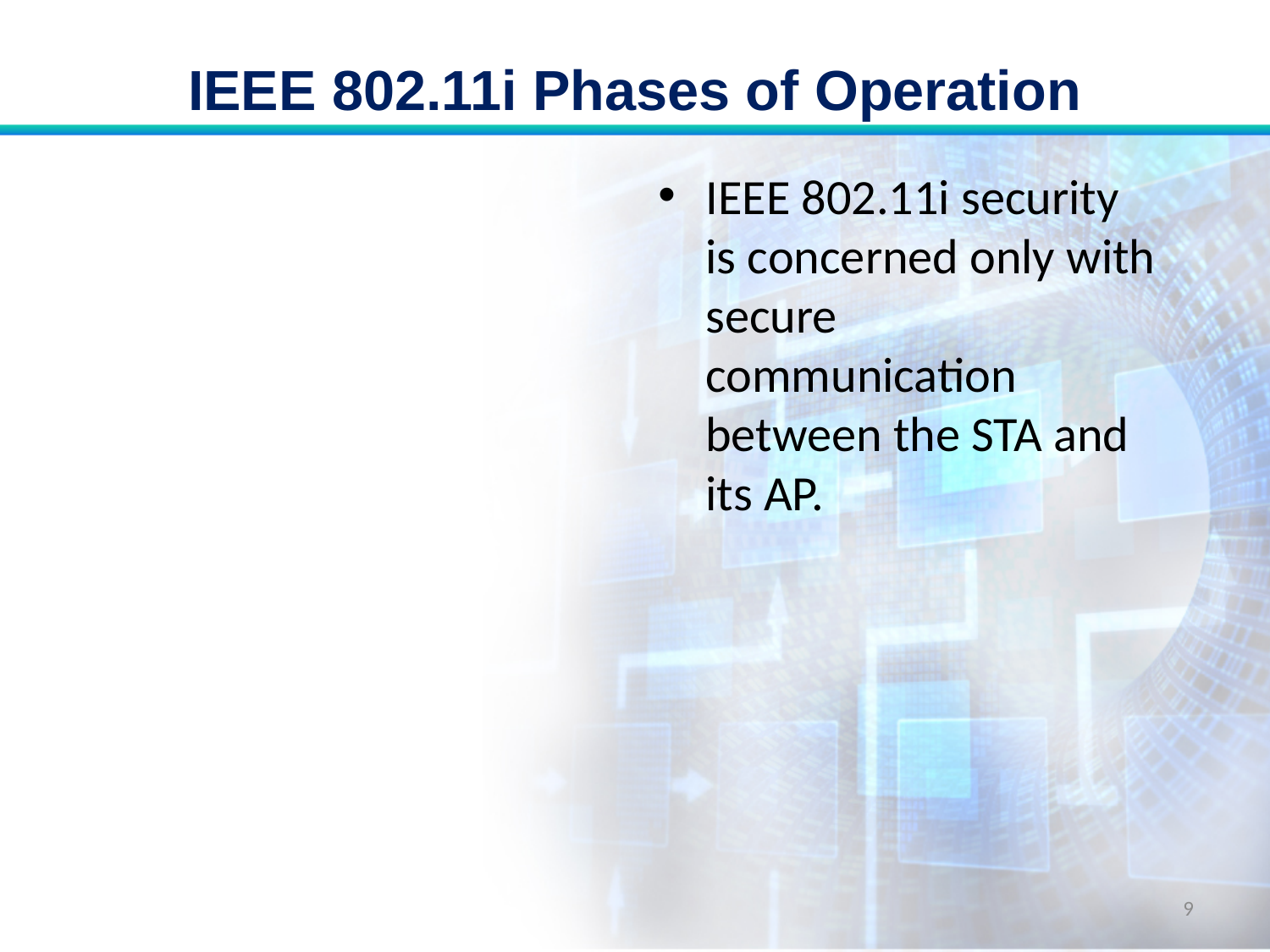

# IEEE 802.11i Phases of Operation
IEEE 802.11i security is concerned only with secure communication between the STA and its AP.
9